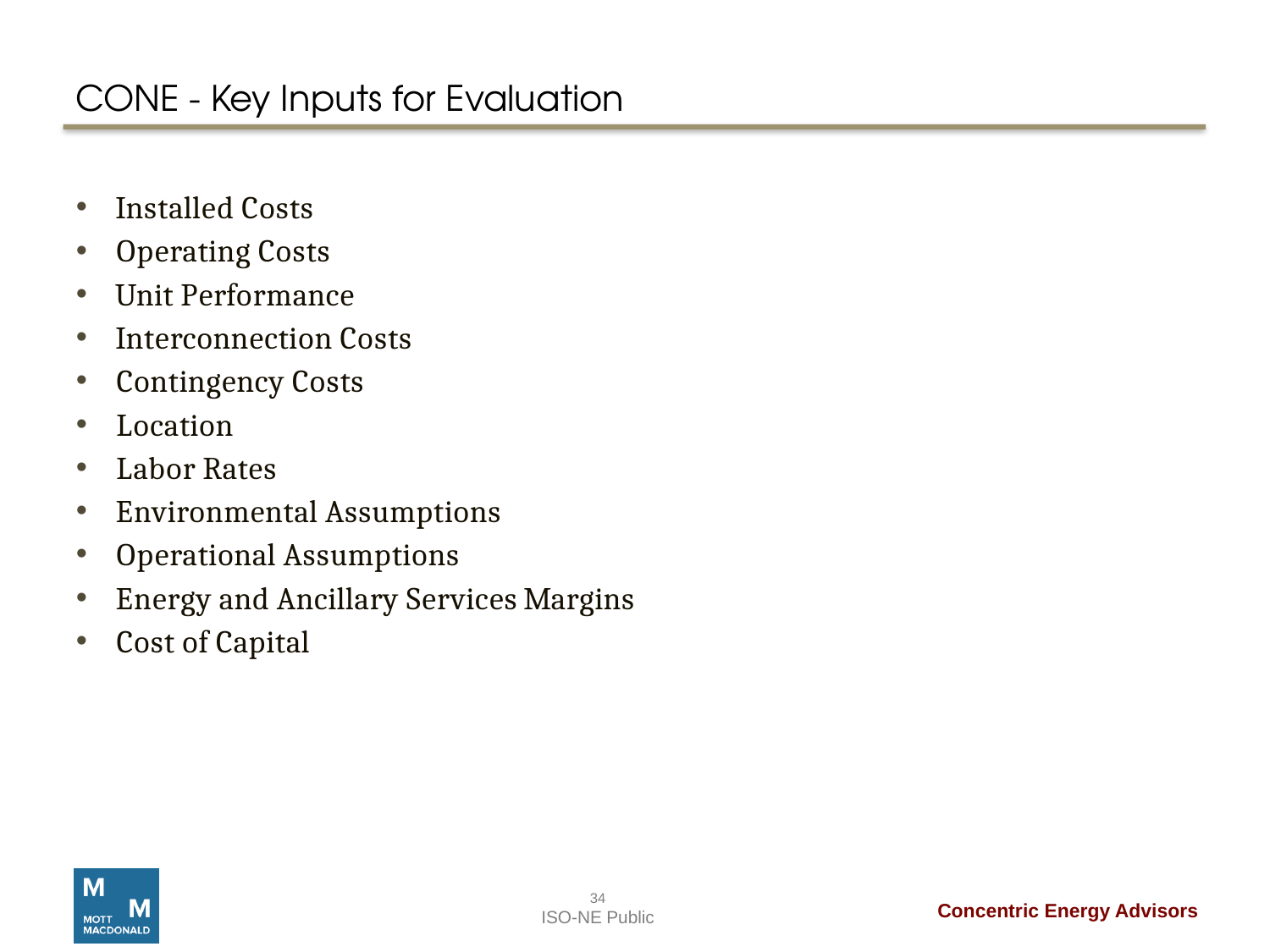

# CONE - Key Inputs for Evaluation

Installed Costs
Operating Costs
Unit Performance
Interconnection Costs
Contingency Costs
Location
Labor Rates
Environmental Assumptions
Operational Assumptions
Energy and Ancillary Services Margins
Cost of Capital